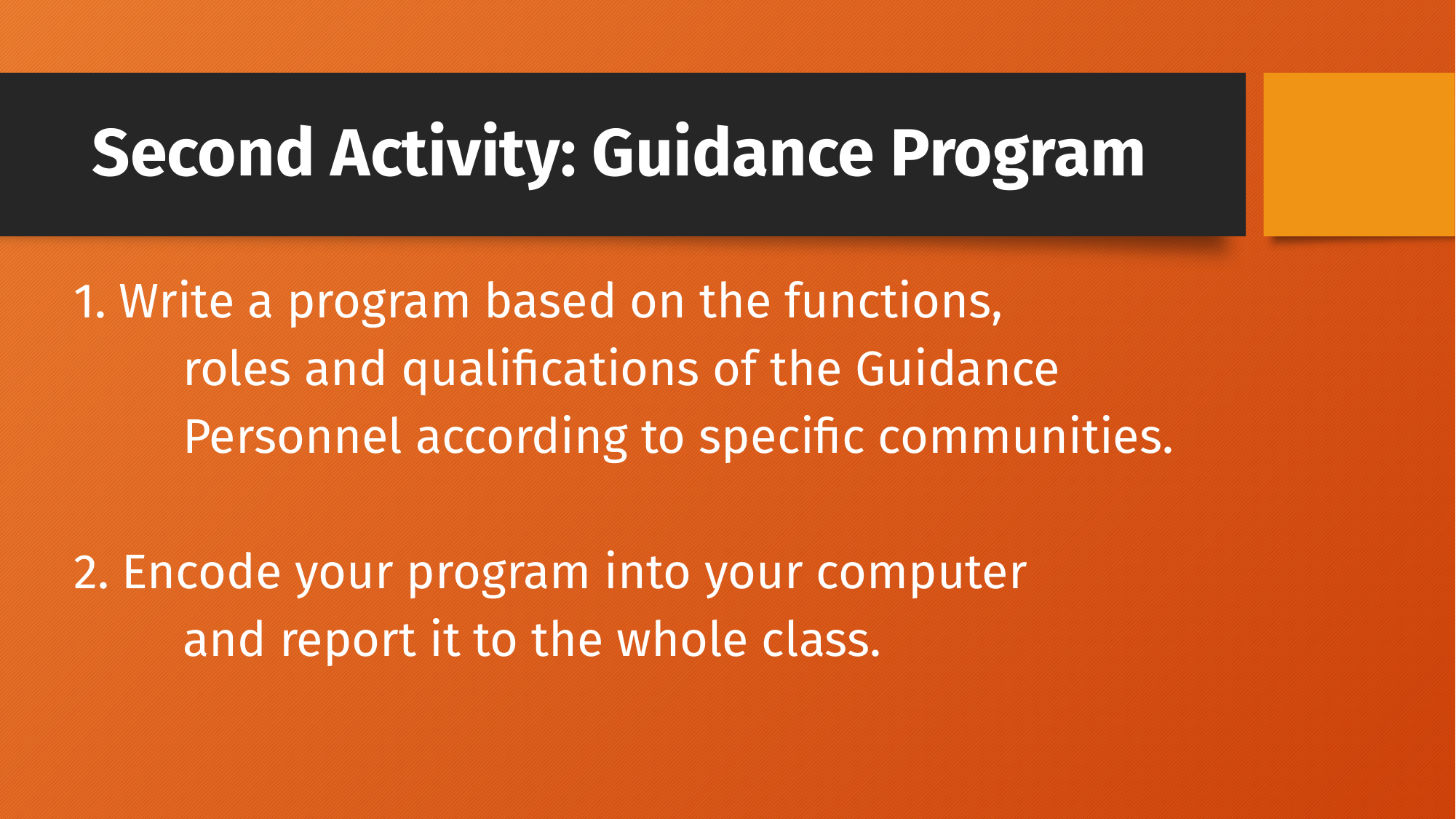

# Second Activity: Guidance Program
1. Write a program based on the functions,
	roles and qualifications of the Guidance
	Personnel according to specific communities.

2. Encode your program into your computer
	and report it to the whole class.